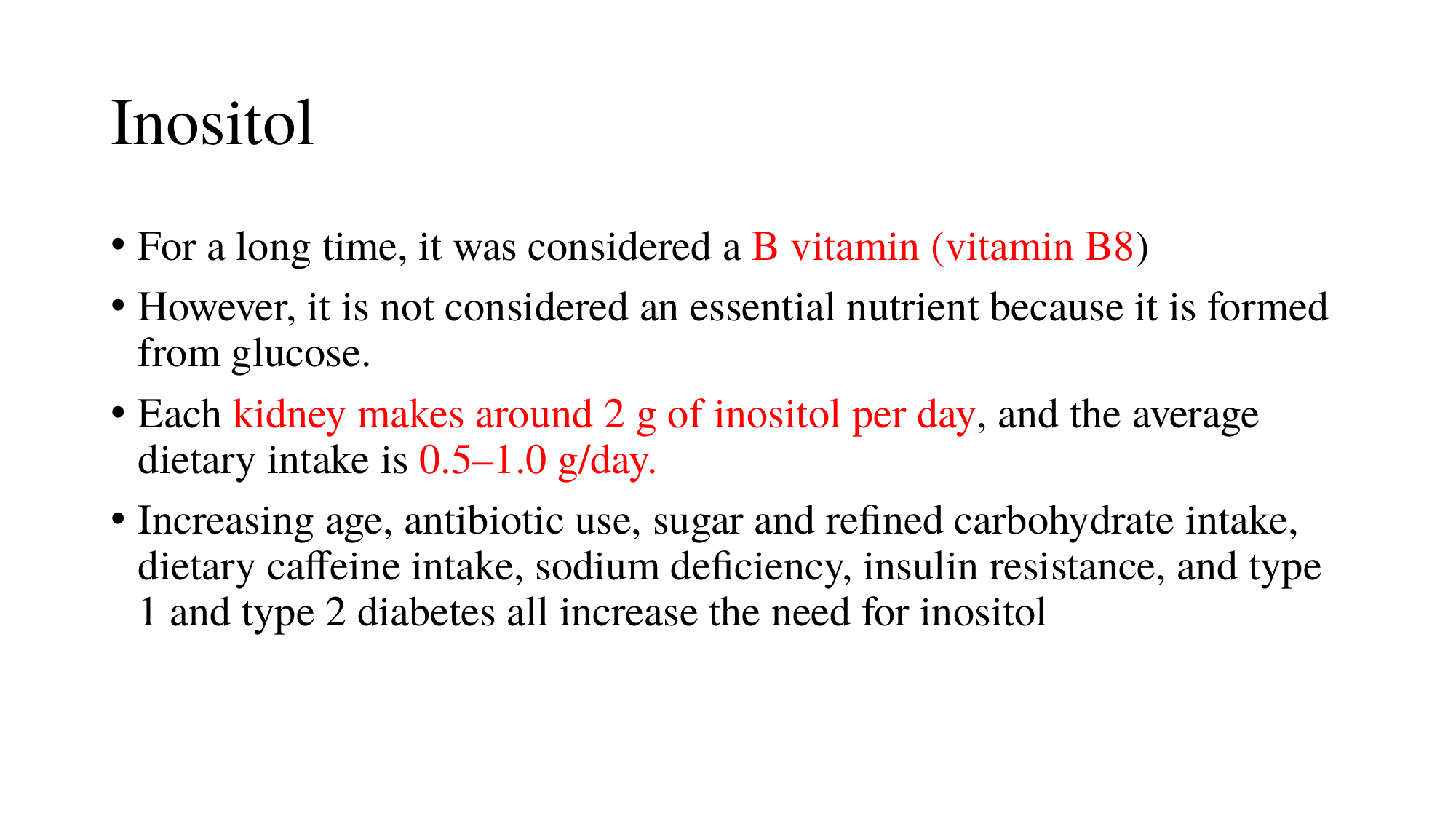

# Inositol
For a long time, it was considered a B vitamin (vitamin B8)
However, it is not considered an essential nutrient because it is formed from glucose.
Each kidney makes around 2 g of inositol per day, and the average dietary intake is 0.5–1.0 g/day.
Increasing age, antibiotic use, sugar and refined carbohydrate intake, dietary caffeine intake, sodium deficiency, insulin resistance, and type 1 and type 2 diabetes all increase the need for inositol